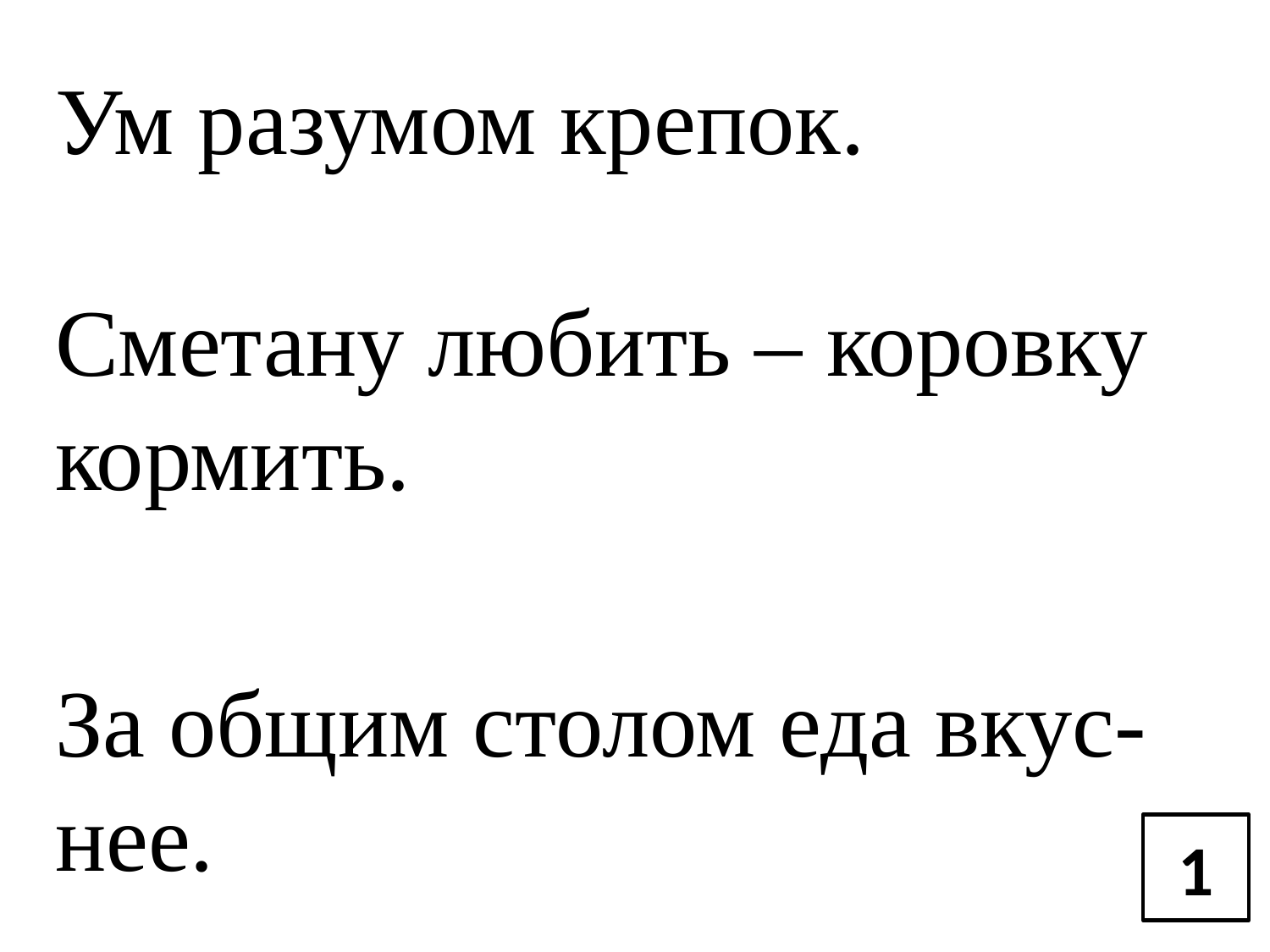

# Ум разумом крепок.
Сметану любить – коровку кормить.

За общим столом еда вкус-нее.
1